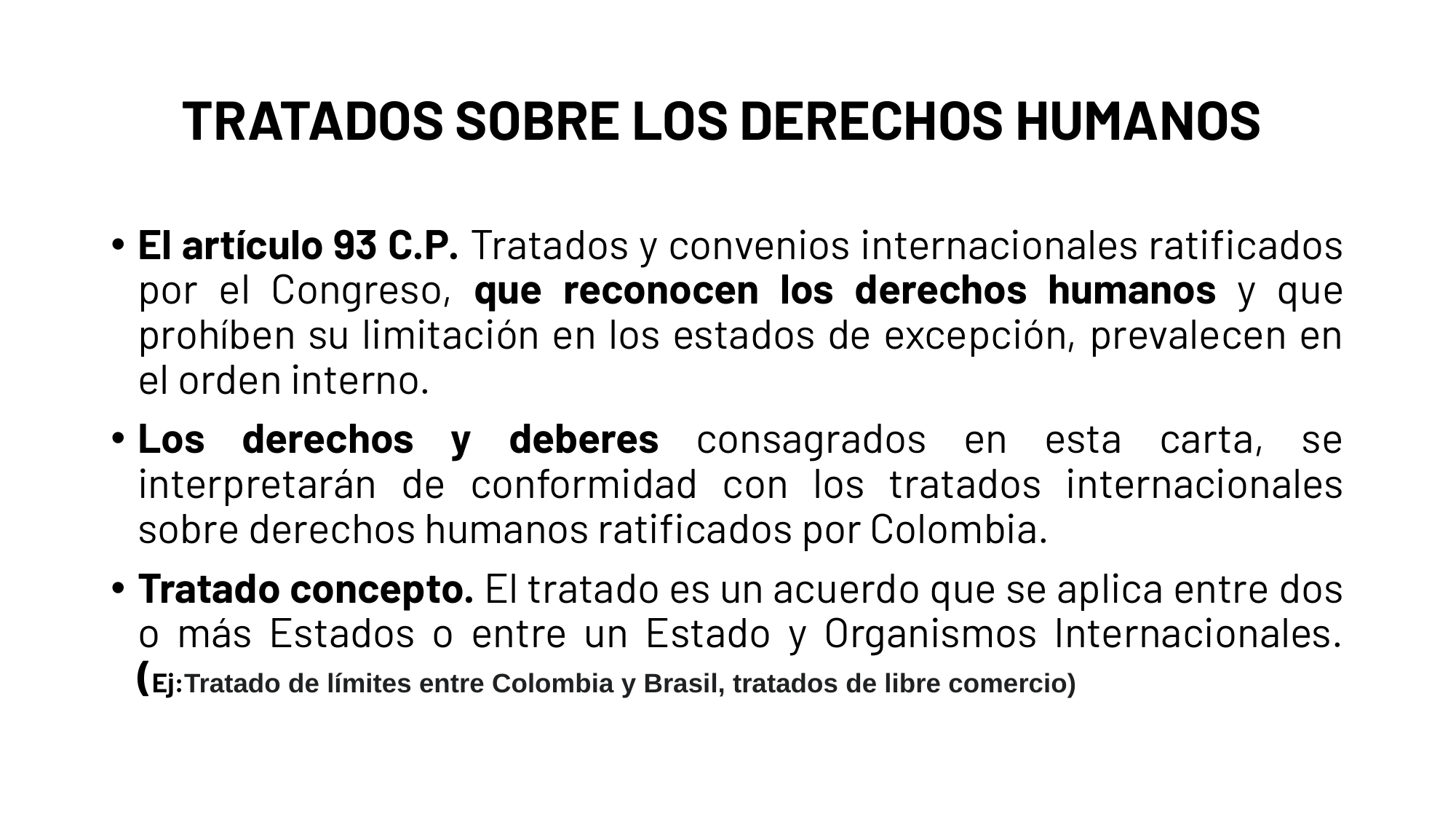

# TRATADOS SOBRE LOS DERECHOS HUMANOS
El artículo 93 C.P. Tratados y convenios internacionales ratificados por el Congreso, que reconocen los derechos humanos y que prohíben su limitación en los estados de excepción, prevalecen en el orden interno.
Los derechos y deberes consagrados en esta carta, se interpretarán de conformidad con los tratados internacionales sobre derechos humanos ratificados por Colombia.
Tratado concepto. El tratado es un acuerdo que se aplica entre dos o más Estados o entre un Estado y Organismos Internacionales.(Ej:Tratado de límites entre Colombia y Brasil, tratados de libre comercio)